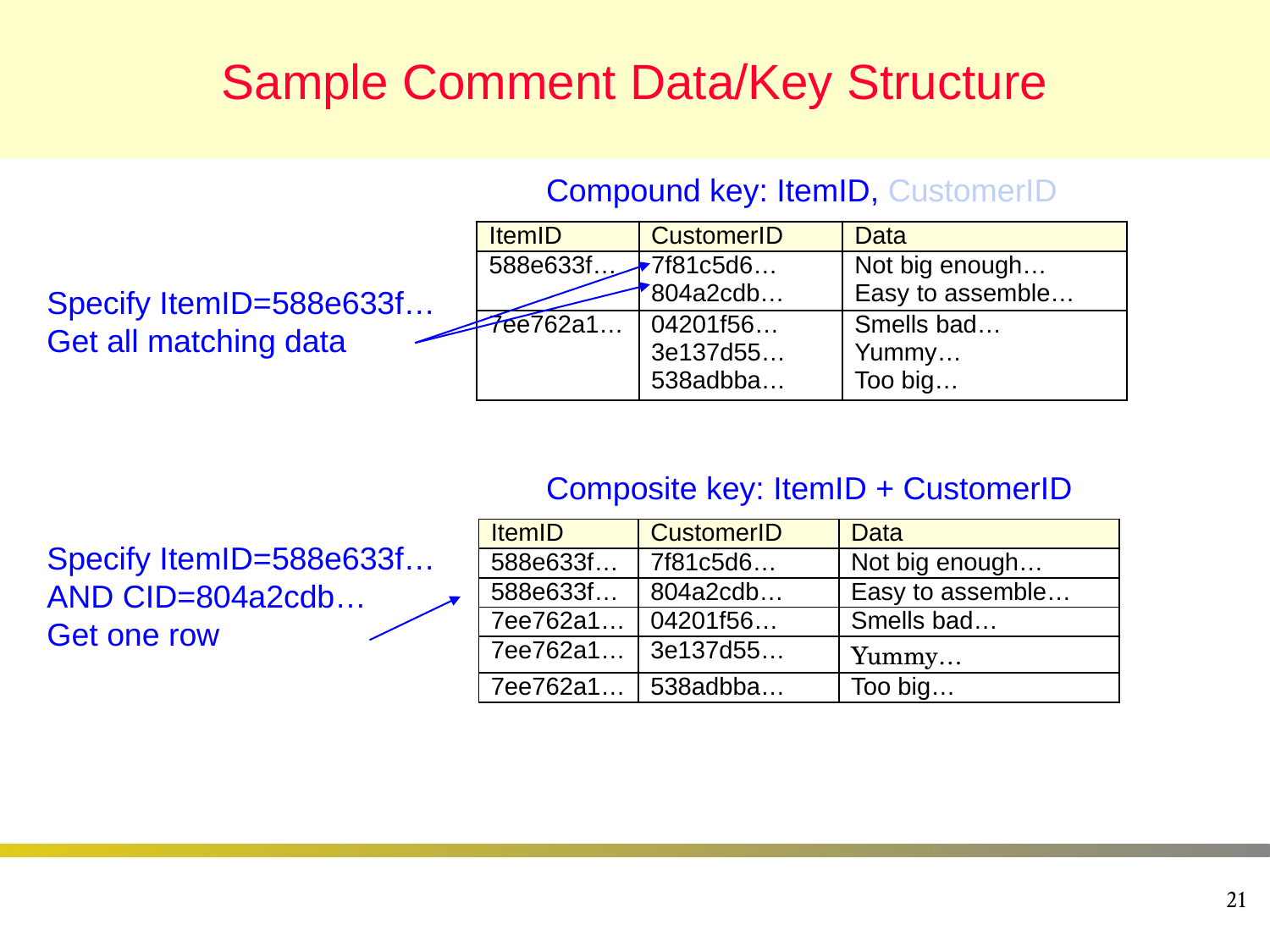

# Sample Comment Data/Key Structure
Compound key: ItemID, CustomerID
| ItemID | CustomerID | Data |
| --- | --- | --- |
| 588e633f… | 7f81c5d6… 804a2cdb… | Not big enough… Easy to assemble… |
| 7ee762a1… | 04201f56… 3e137d55… 538adbba… | Smells bad… Yummy… Too big… |
Specify ItemID=588e633f…
Get all matching data
Composite key: ItemID + CustomerID
| ItemID | CustomerID | Data |
| --- | --- | --- |
| 588e633f… | 7f81c5d6… | Not big enough… |
| 588e633f… | 804a2cdb… | Easy to assemble… |
| 7ee762a1… | 04201f56… | Smells bad… |
| 7ee762a1… | 3e137d55… | Yummy… |
| 7ee762a1… | 538adbba… | Too big… |
Specify ItemID=588e633f…
AND CID=804a2cdb…
Get one row
21